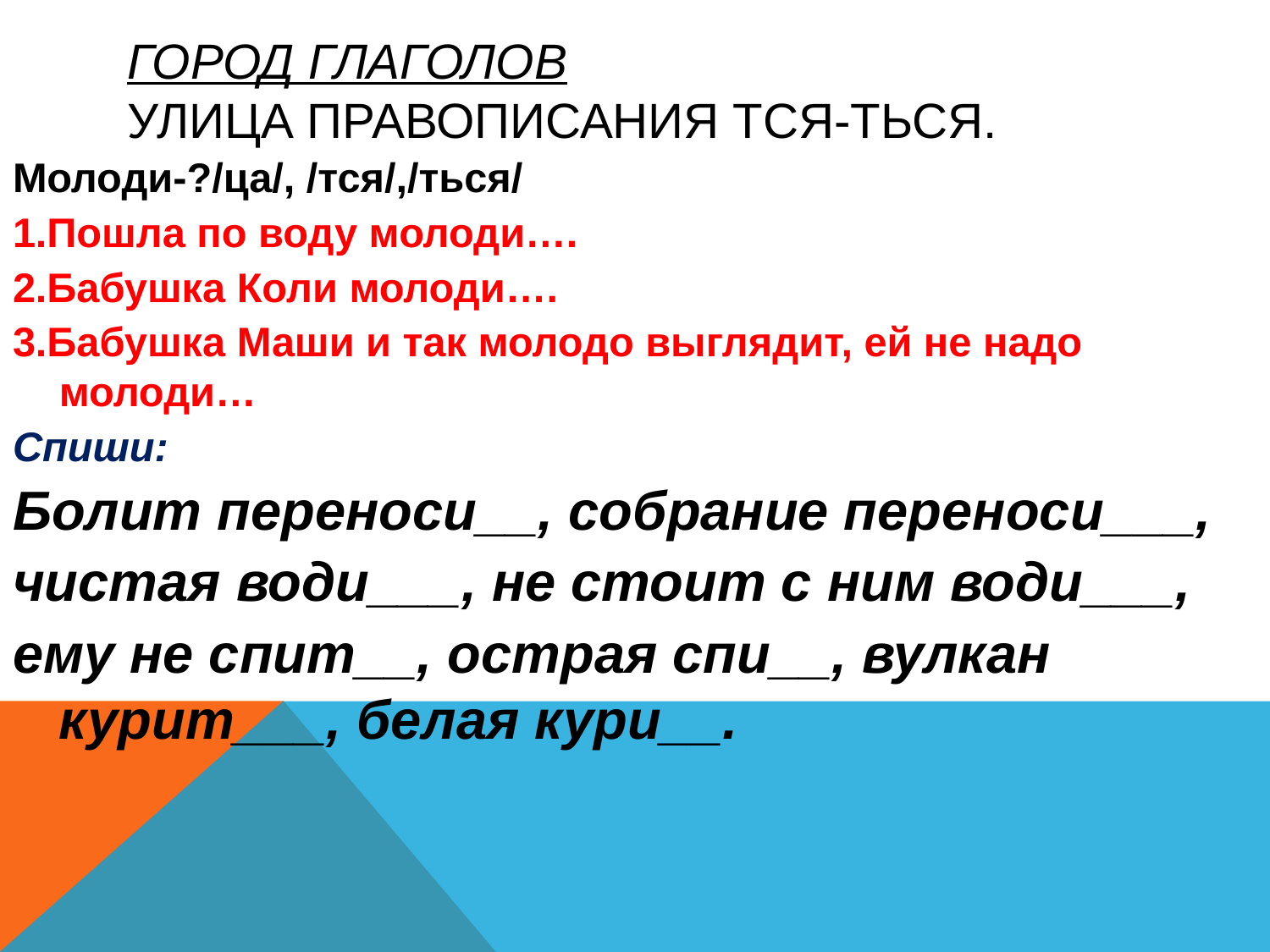

# Город Глаголов Улица Правописания тся-ться.

Молоди-?/ца/, /тся/,/ться/
1.Пошла по воду молоди….
2.Бабушка Коли молоди….
3.Бабушка Маши и так молодо выглядит, ей не надо молоди…
Спиши:
Болит переноси__, собрание переноси___,
чистая води___, не стоит с ним води___,
ему не спит__, острая спи__, вулкан курит___, белая кури__.